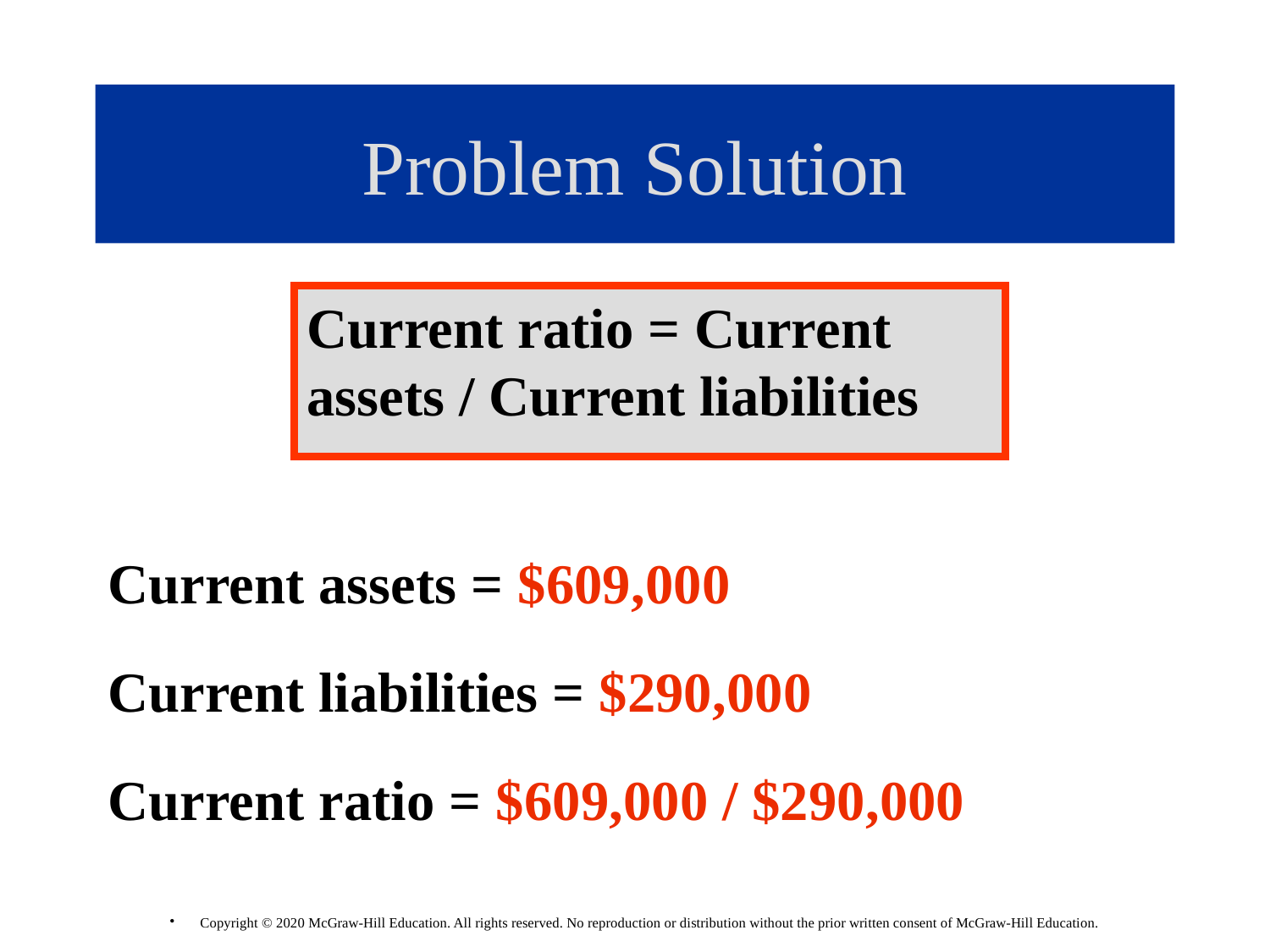

# Problem Solution
Current ratio = Current assets / Current liabilities

Current assets = $609,000

Current liabilities = $290,000

Current ratio = $609,000 / $290,000